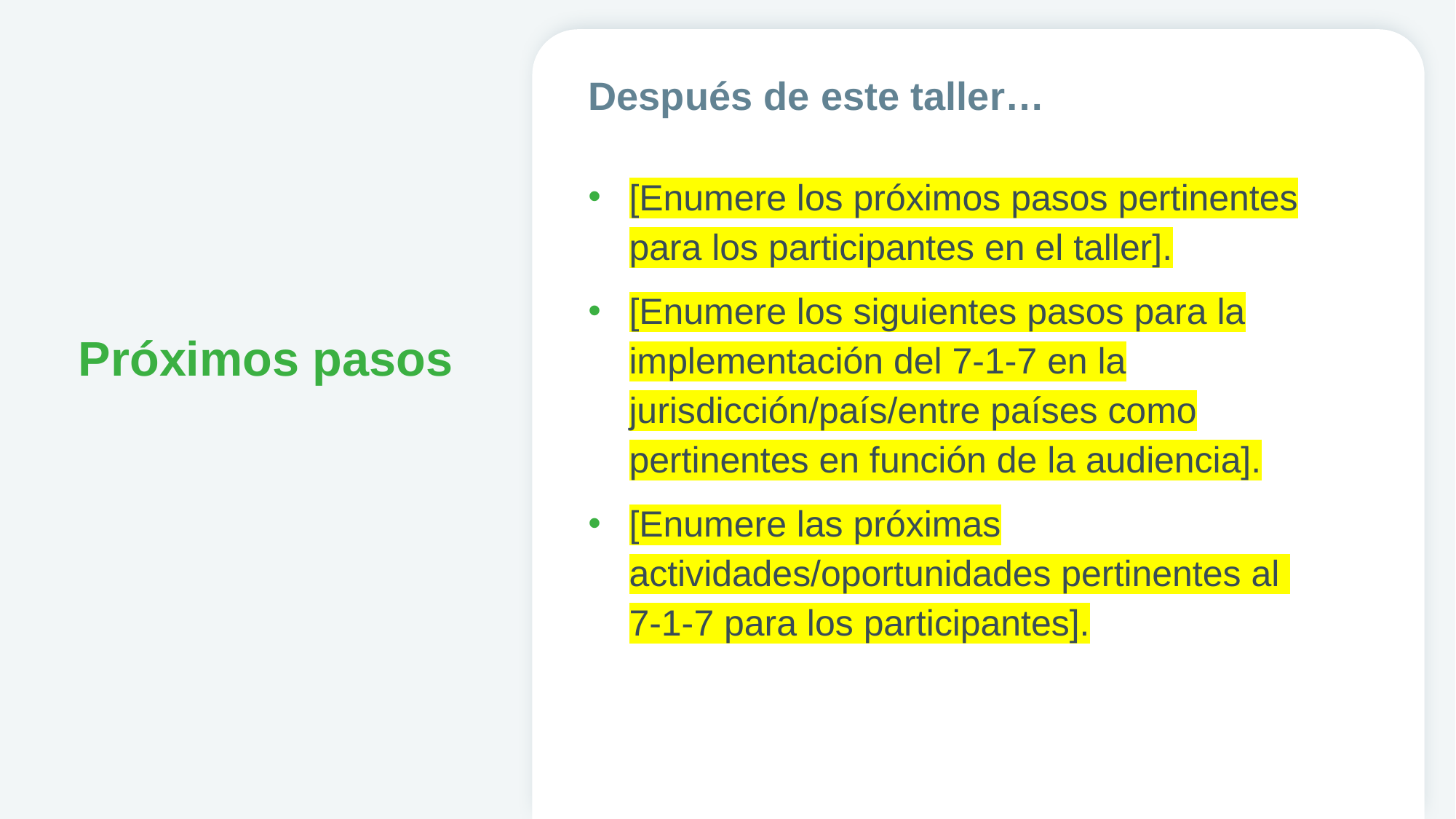

Después de este taller…
# Próximos pasos
[Enumere los próximos pasos pertinentes para los participantes en el taller].
[Enumere los siguientes pasos para la implementación del 7-1-7 en la jurisdicción/país/entre países como pertinentes en función de la audiencia].
[Enumere las próximas actividades/oportunidades pertinentes al
7-1-7 para los participantes].